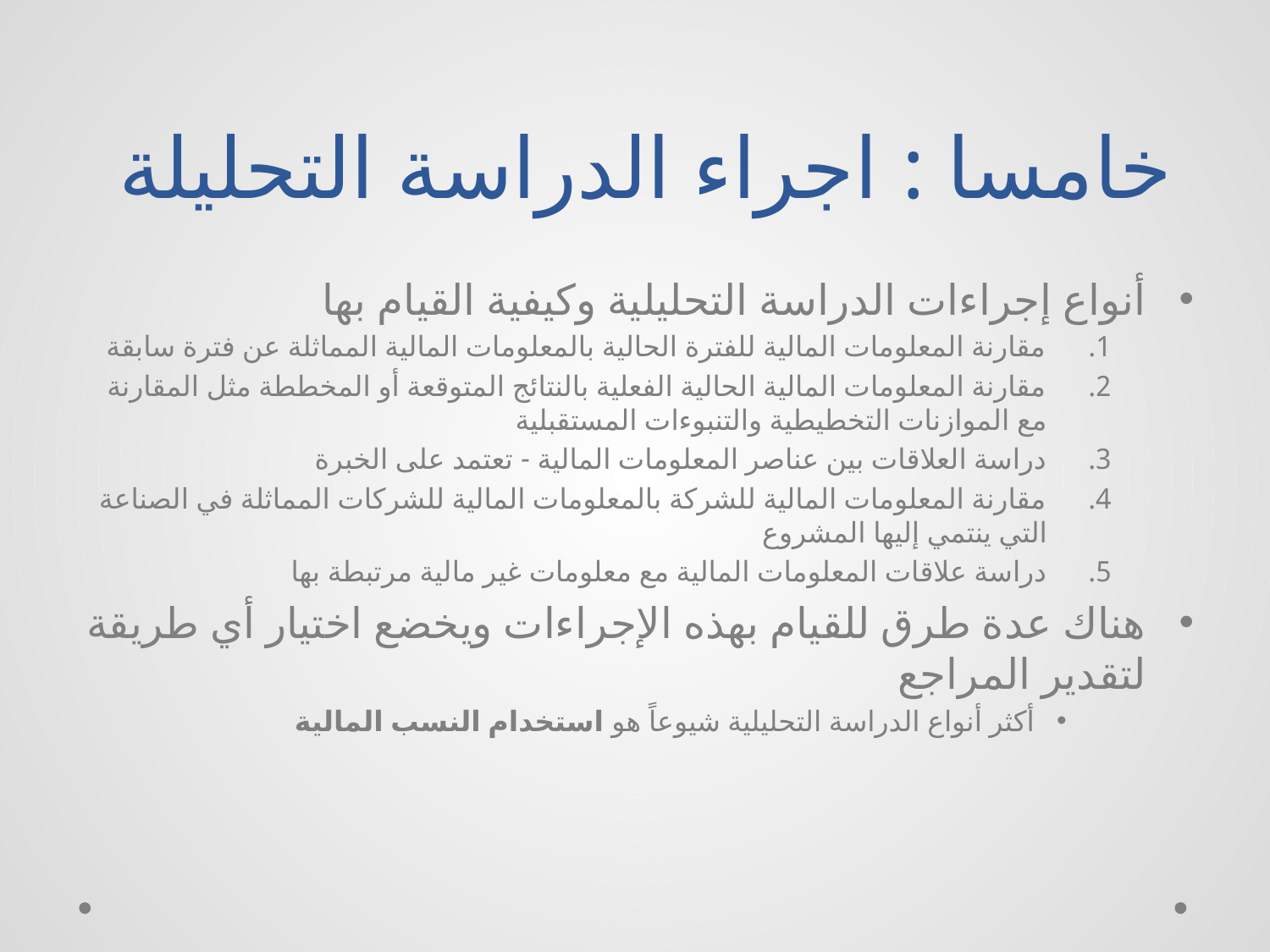

# خامسا : اجراء الدراسة التحليلة
أنواع إجراءات الدراسة التحليلية وكيفية القيام بها
مقارنة المعلومات المالية للفترة الحالية بالمعلومات المالية المماثلة عن فترة سابقة
مقارنة المعلومات المالية الحالية الفعلية بالنتائج المتوقعة أو المخططة مثل المقارنة مع الموازنات التخطيطية والتنبوءات المستقبلية
دراسة العلاقات بين عناصر المعلومات المالية - تعتمد على الخبرة
مقارنة المعلومات المالية للشركة بالمعلومات المالية للشركات المماثلة في الصناعة التي ينتمي إليها المشروع
دراسة علاقات المعلومات المالية مع معلومات غير مالية مرتبطة بها
هناك عدة طرق للقيام بهذه الإجراءات ويخضع اختيار أي طريقة لتقدير المراجع
أكثر أنواع الدراسة التحليلية شيوعاً هو استخدام النسب المالية